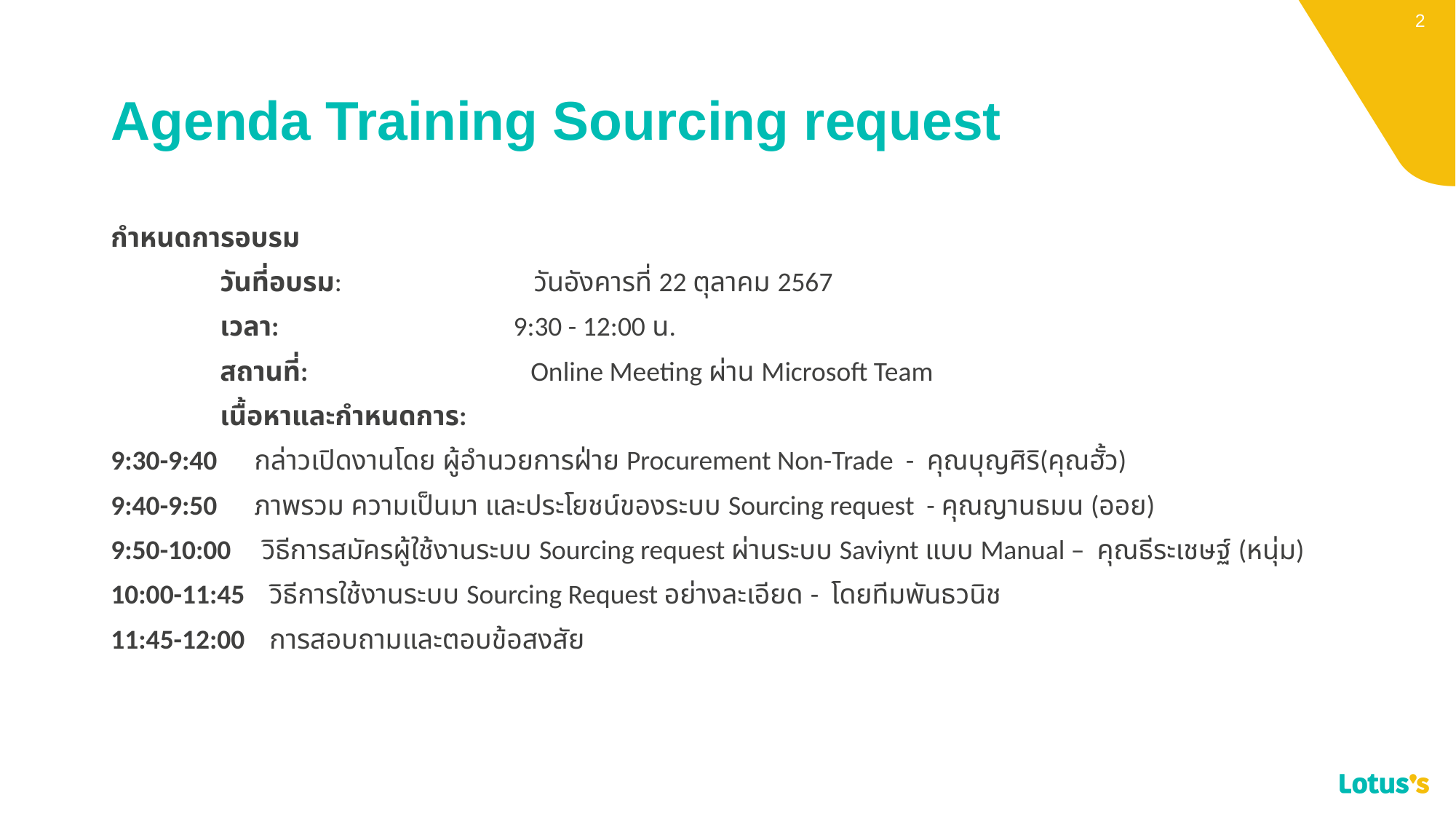

# Agenda Training Sourcing request
กำหนดการอบรม
	วันที่อบรม:                               วันอังคารที่ 22 ตุลาคม 2567
	เวลา:                                      9:30 - 12:00 น.
	สถานที่:                                    Online Meeting ผ่าน Microsoft Team
	เนื้อหาและกำหนดการ:
9:30-9:40      กล่าวเปิดงานโดย ผู้อำนวยการฝ่าย Procurement Non-Trade  -  คุณบุญศิริ(คุณฮั้ว)
9:40-9:50      ภาพรวม ความเป็นมา และประโยชน์ของระบบ Sourcing request  - คุณญานธมน (ออย)
9:50-10:00     วิธีการสมัครผู้ใช้งานระบบ Sourcing request ผ่านระบบ Saviynt แบบ Manual –  คุณธีระเชษฐ์ (หนุ่ม)
10:00-11:45    วิธีการใช้งานระบบ Sourcing Request อย่างละเอียด -  โดยทีมพันธวนิช
11:45-12:00    การสอบถามและตอบข้อสงสัย